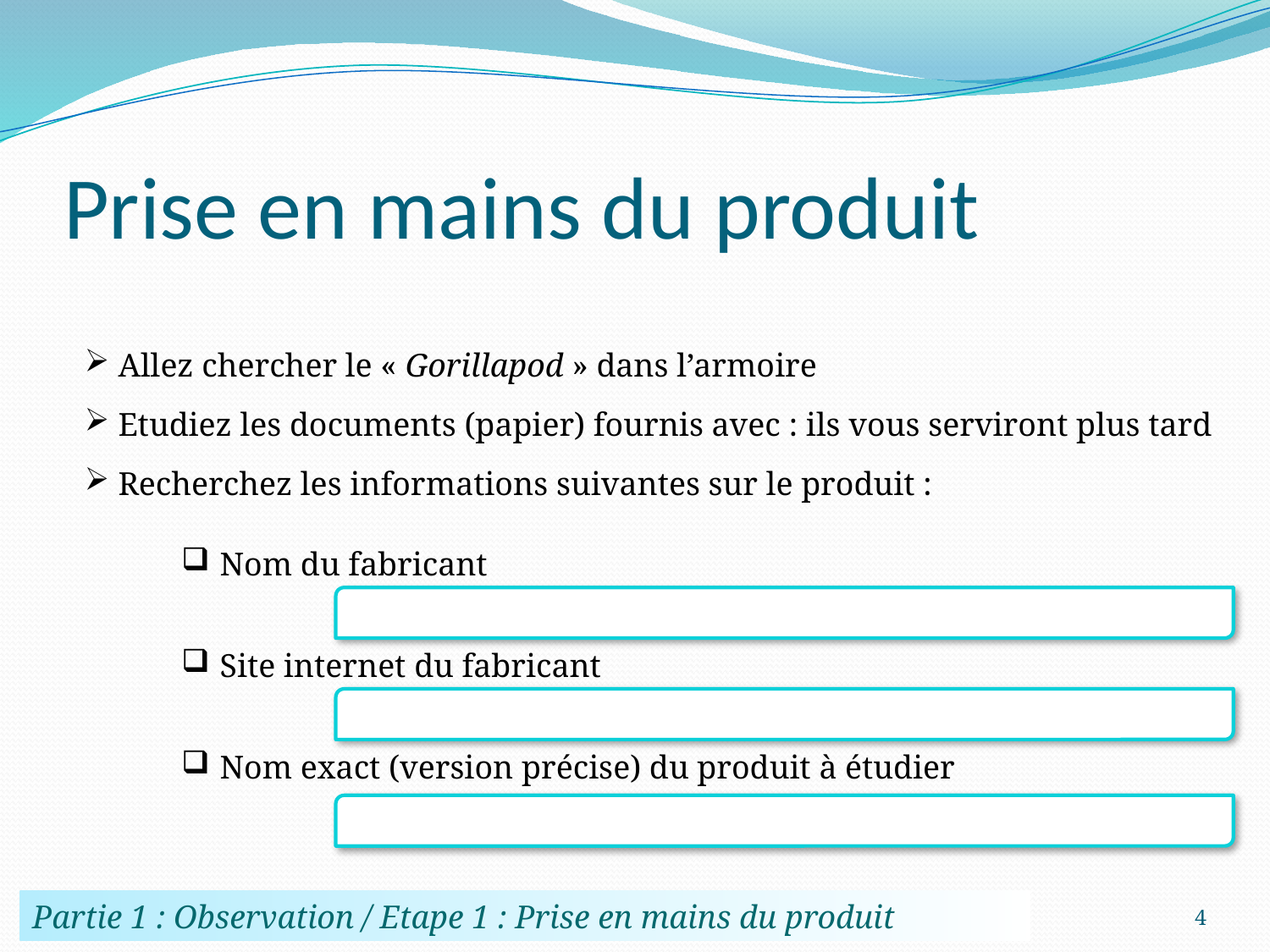

# Prise en mains du produit
 Allez chercher le « Gorillapod » dans l’armoire
 Etudiez les documents (papier) fournis avec : ils vous serviront plus tard
 Recherchez les informations suivantes sur le produit :
 Nom du fabricant
 Site internet du fabricant
 Nom exact (version précise) du produit à étudier

4
Partie 1 : Observation / Etape 1 : Prise en mains du produit